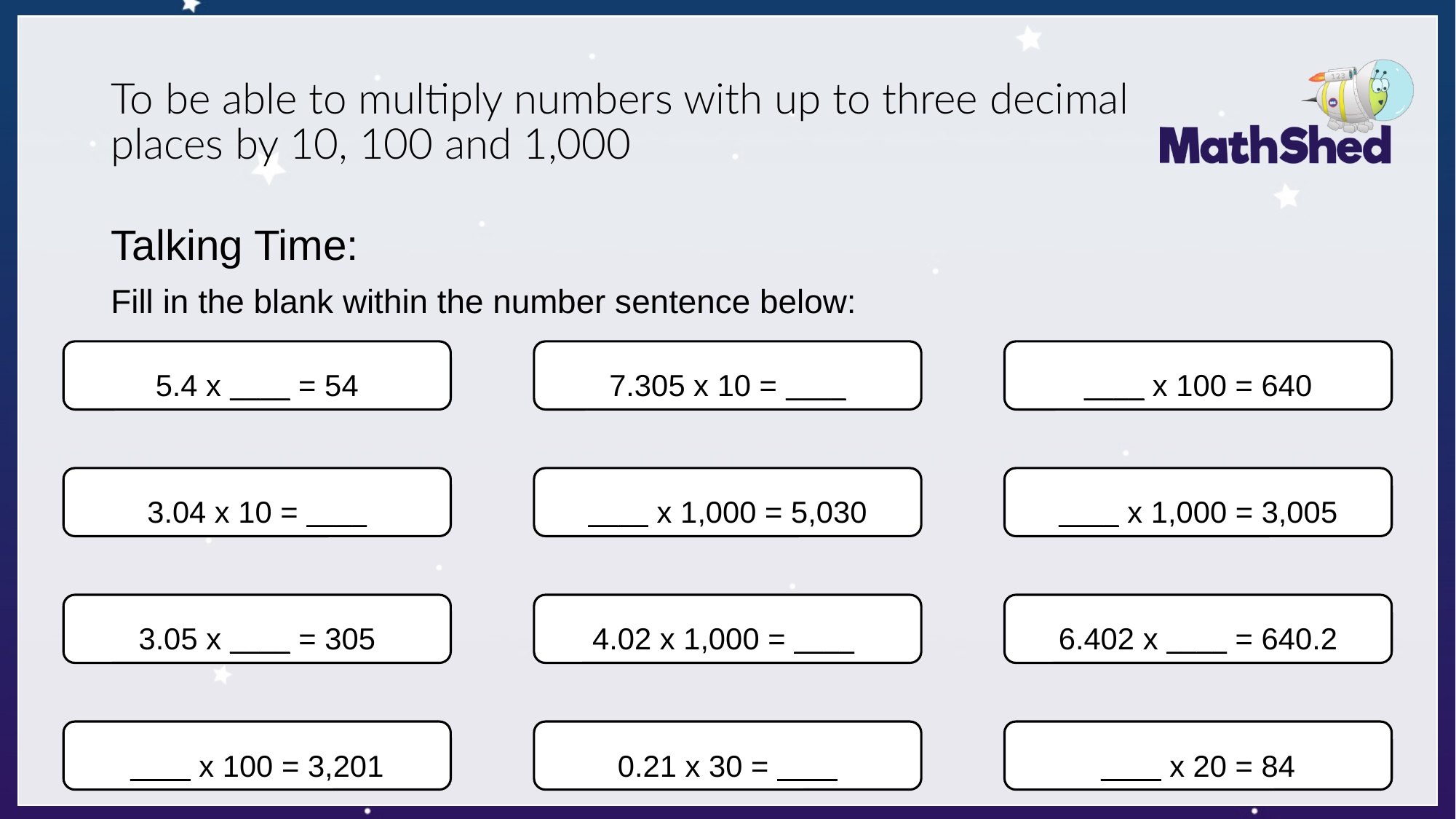

# To be able to multiply numbers with up to three decimal places by 10, 100 and 1,000
Talking Time:
Fill in the blank within the number sentence below:

5.4 x ____ = 54
7.305 x 10 = ____
____ x 100 = 640
3.04 x 10 = ____
____ x 1,000 = 5,030
____ x 1,000 = 3,005
3.05 x ____ = 305
4.02 x 1,000 = ____
6.402 x ____ = 640.2
____ x 100 = 3,201
0.21 x 30 = ____
____ x 20 = 84